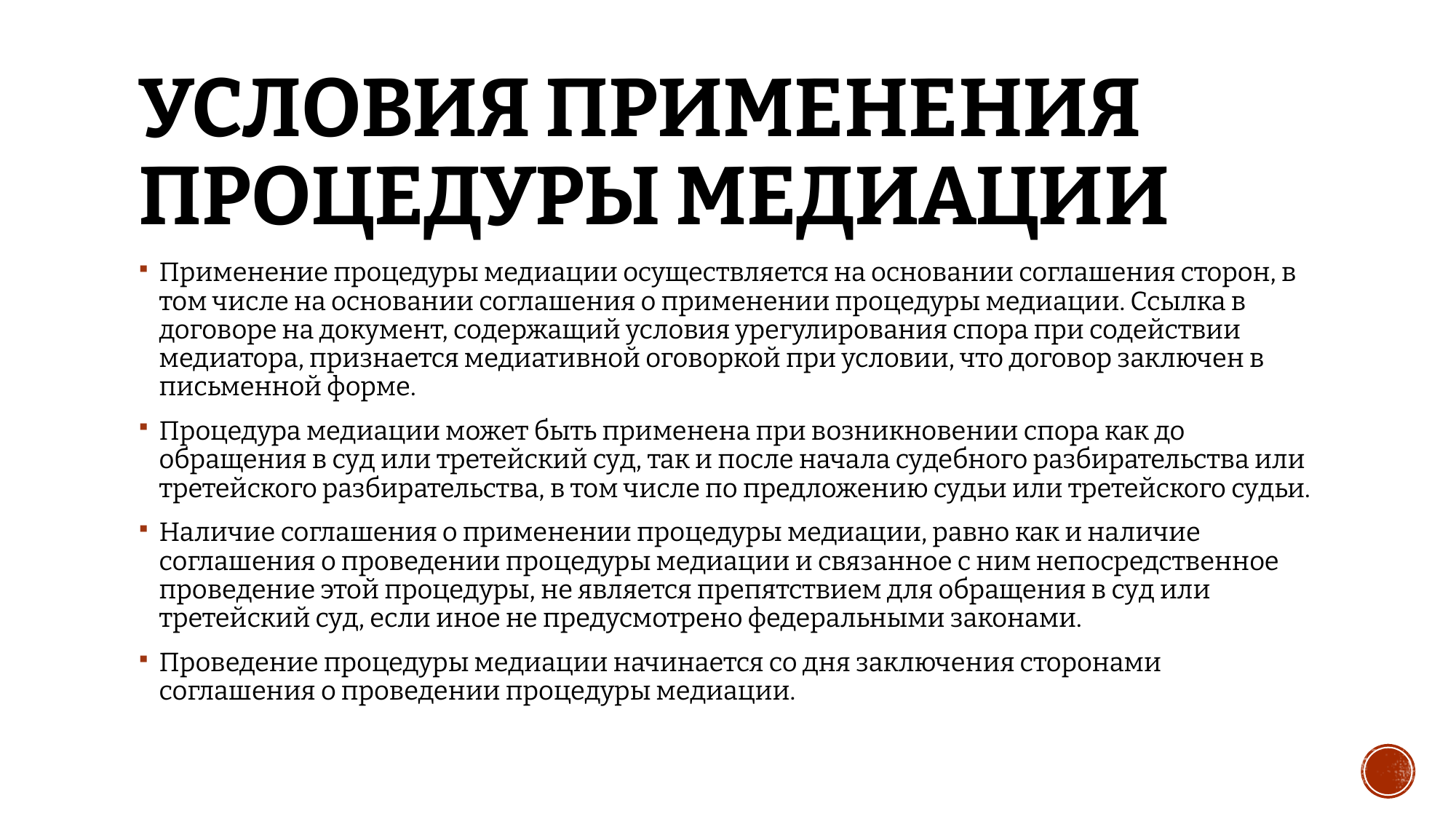

# Условия применения процедуры медиации
Применение процедуры медиации осуществляется на основании соглашения сторон, в том числе на основании соглашения о применении процедуры медиации. Ссылка в договоре на документ, содержащий условия урегулирования спора при содействии медиатора, признается медиативной оговоркой при условии, что договор заключен в письменной форме.
Процедура медиации может быть применена при возникновении спора как до обращения в суд или третейский суд, так и после начала судебного разбирательства или третейского разбирательства, в том числе по предложению судьи или третейского судьи.
Наличие соглашения о применении процедуры медиации, равно как и наличие соглашения о проведении процедуры медиации и связанное с ним непосредственное проведение этой процедуры, не является препятствием для обращения в суд или третейский суд, если иное не предусмотрено федеральными законами.
Проведение процедуры медиации начинается со дня заключения сторонами соглашения о проведении процедуры медиации.